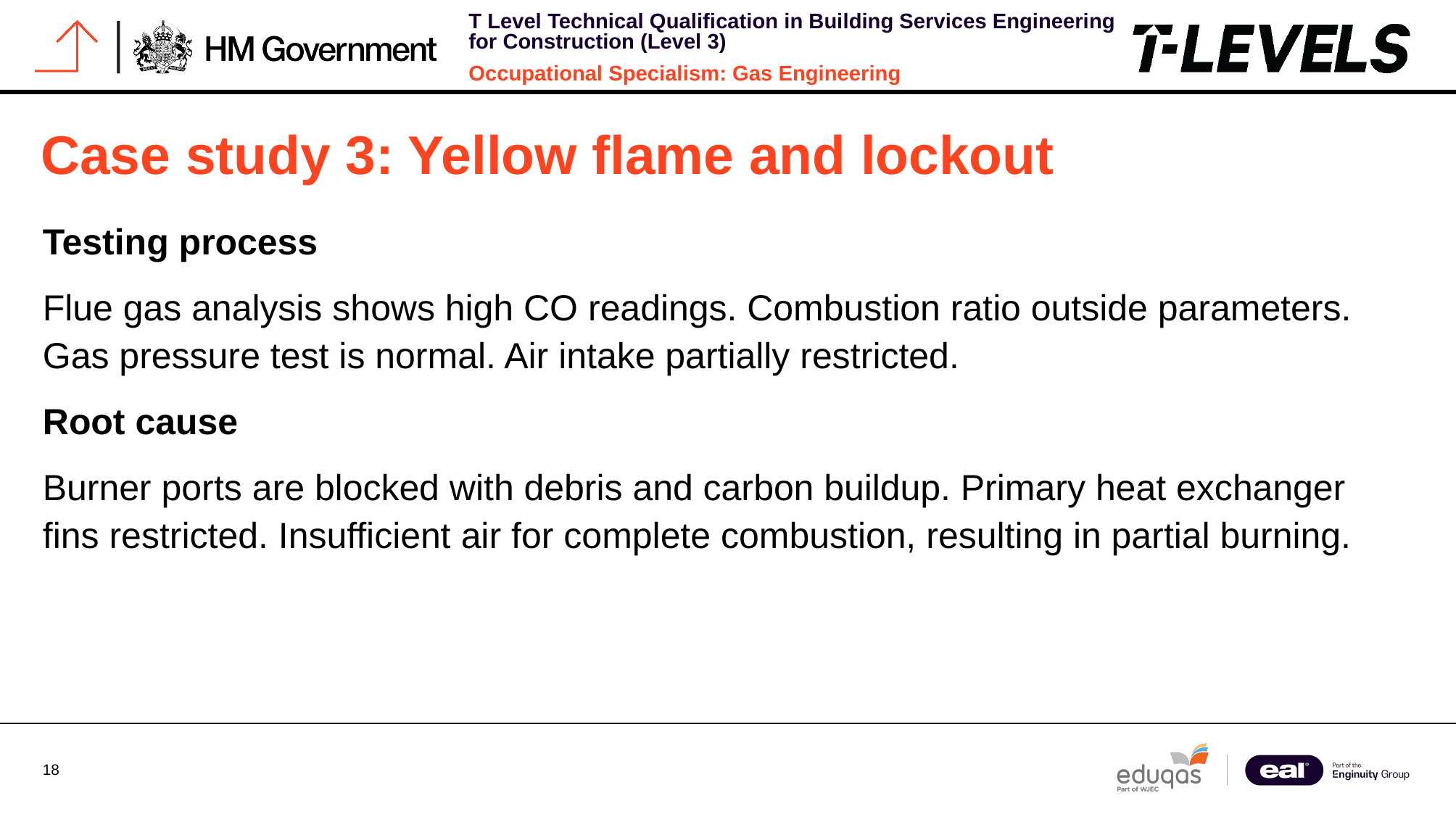

# Case study 3: Yellow flame and lockout
Testing process
Flue gas analysis shows high CO readings. Combustion ratio outside parameters. Gas pressure test is normal. Air intake partially restricted.
Root cause
Burner ports are blocked with debris and carbon buildup. Primary heat exchanger fins restricted. Insufficient air for complete combustion, resulting in partial burning.